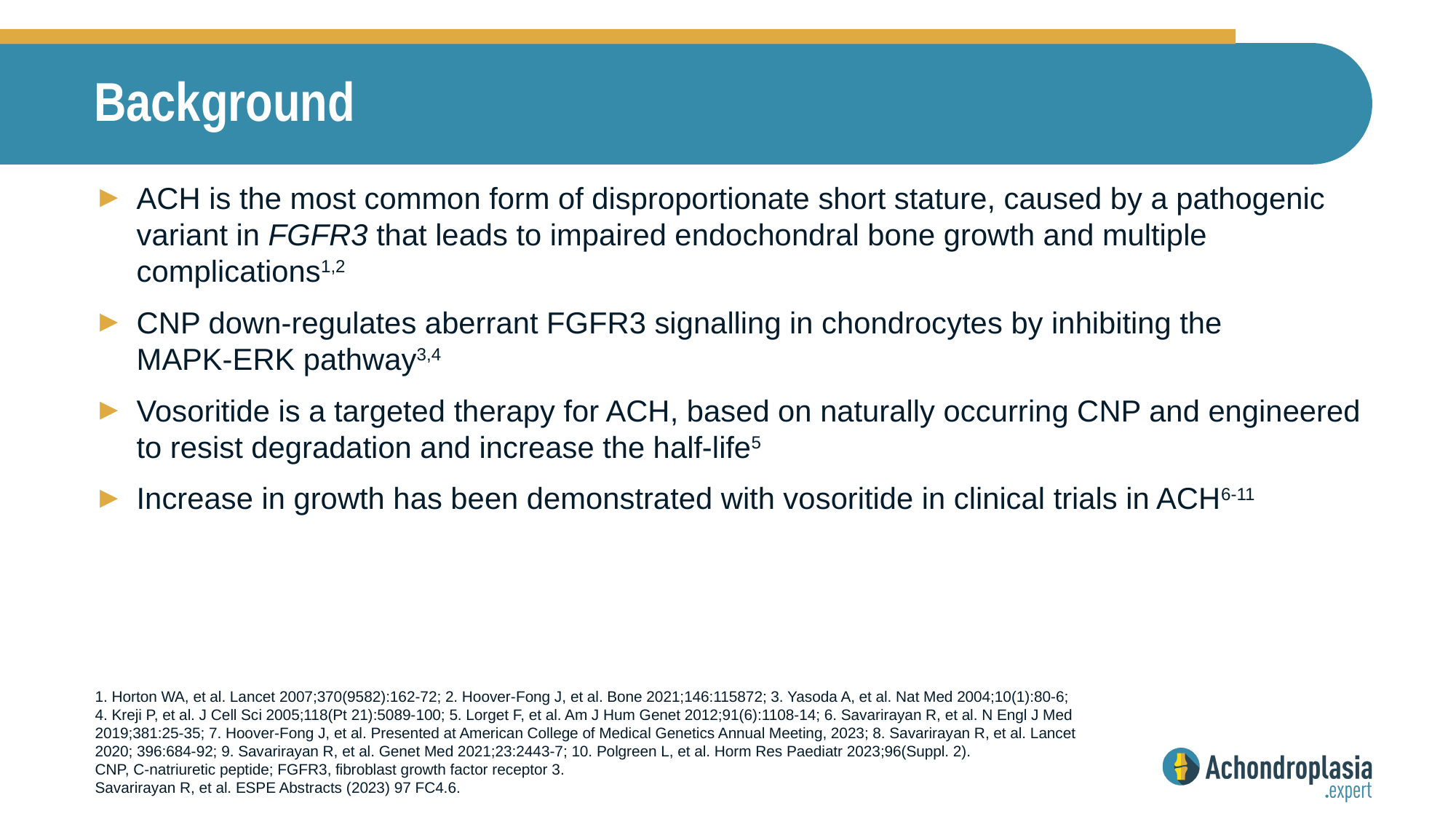

# Background
ACH is the most common form of disproportionate short stature, caused by a pathogenic variant in FGFR3 that leads to impaired endochondral bone growth and multiple complications1,2
CNP down-regulates aberrant FGFR3 signalling in chondrocytes by inhibiting the
MAPK-ERK pathway3,4
Vosoritide is a targeted therapy for ACH, based on naturally occurring CNP and engineered to resist degradation and increase the half-life5
Increase in growth has been demonstrated with vosoritide in clinical trials in ACH6-11

1. Horton WA, et al. Lancet 2007;370(9582):162-72; 2. Hoover-Fong J, et al. Bone 2021;146:115872; 3. Yasoda A, et al. Nat Med 2004;10(1):80-6;
4. Kreji P, et al. J Cell Sci 2005;118(Pt 21):5089-100; 5. Lorget F, et al. Am J Hum Genet 2012;91(6):1108-14; 6. Savarirayan R, et al. N Engl J Med 2019;381:25-35; 7. Hoover-Fong J, et al. Presented at American College of Medical Genetics Annual Meeting, 2023; 8. Savarirayan R, et al. Lancet 2020; 396:684-92; 9. Savarirayan R, et al. Genet Med 2021;23:2443-7; 10. Polgreen L, et al. Horm Res Paediatr 2023;96(Suppl. 2).
CNP, C-natriuretic peptide; FGFR3, fibroblast growth factor receptor 3.
Savarirayan R, et al. ESPE Abstracts (2023) 97 FC4.6.